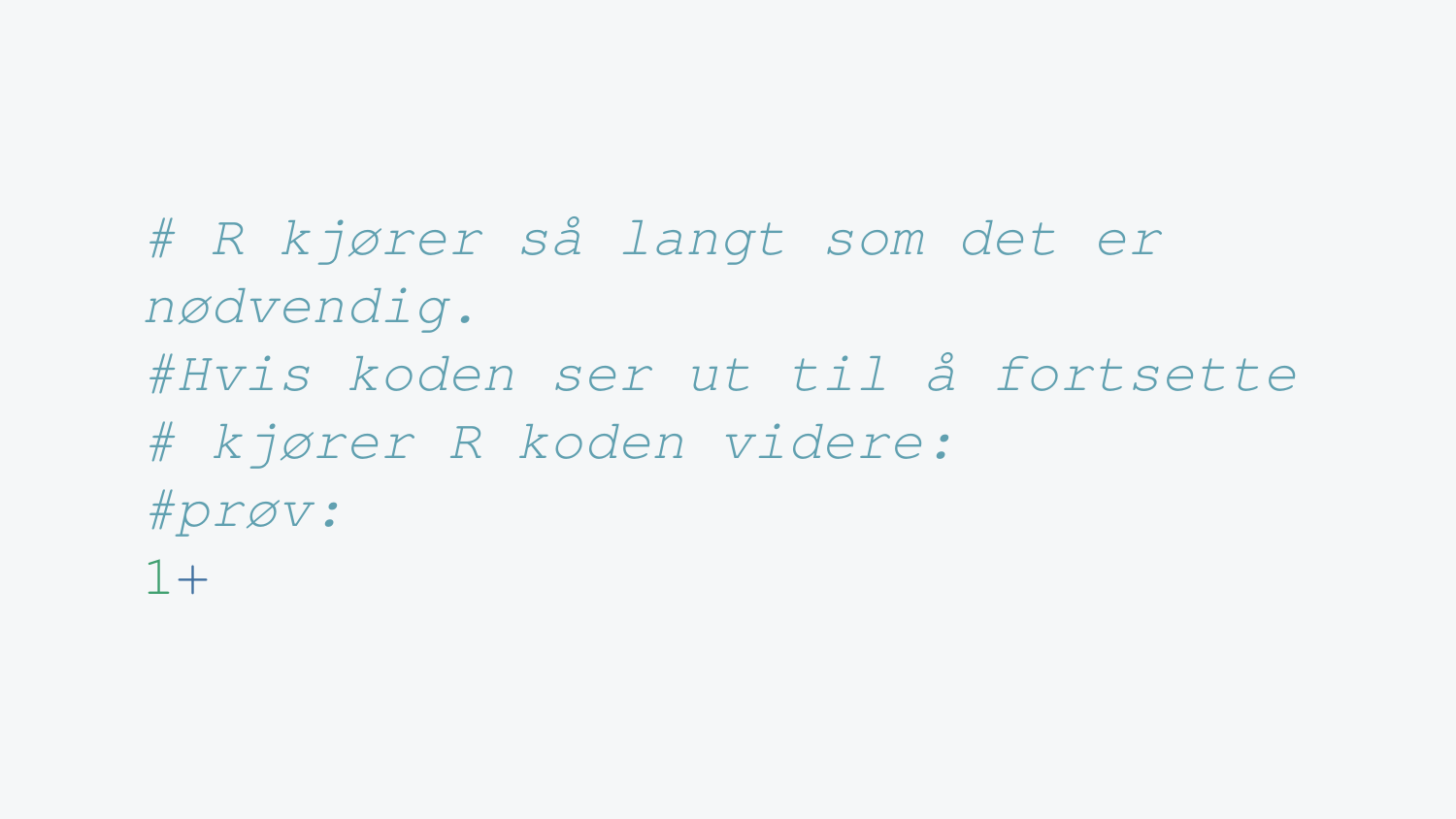

# R kjører så langt som det er nødvendig. #Hvis koden ser ut til å fortsette # kjører R koden videre: #prøv: 1+ 10